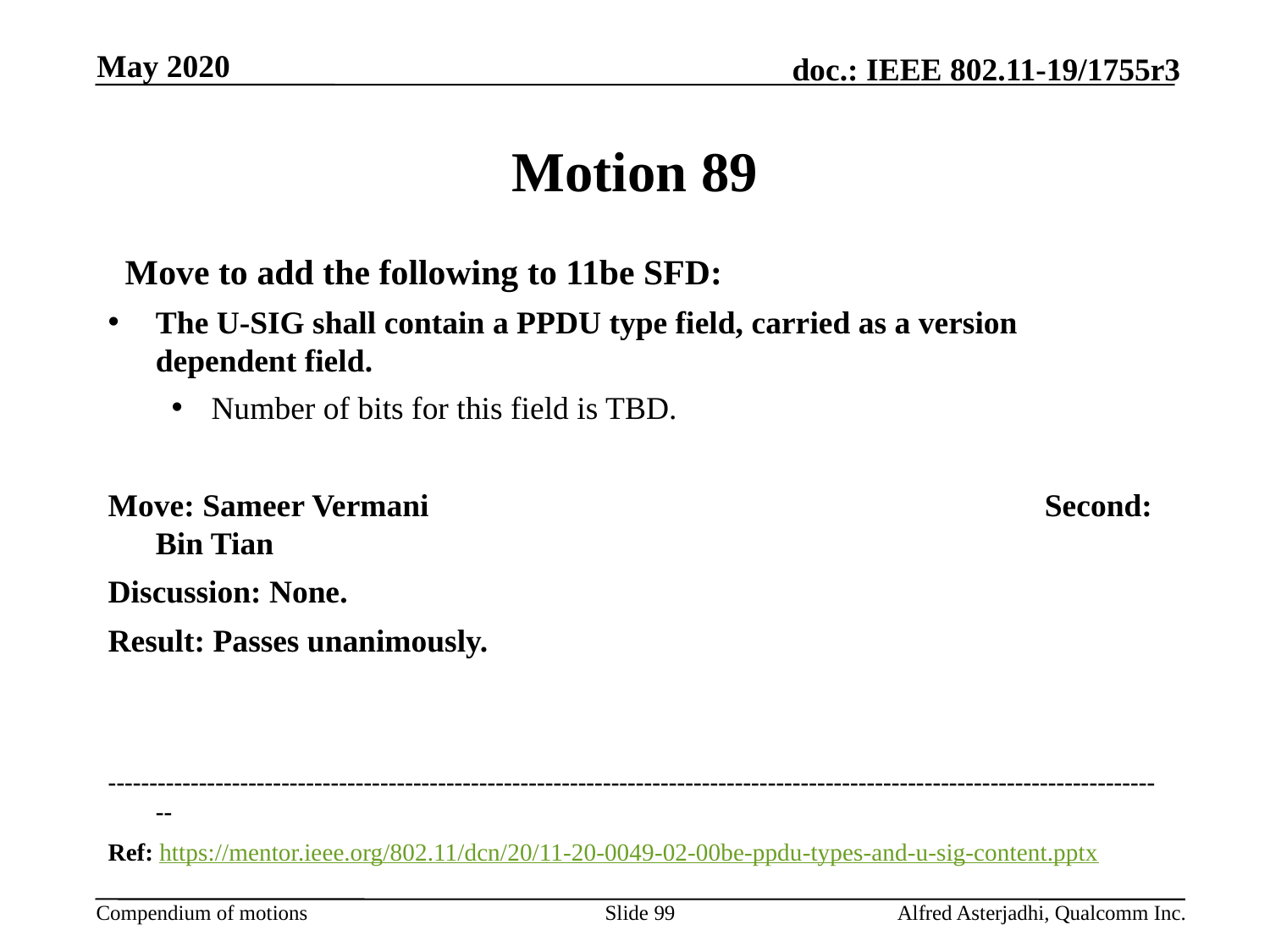

May 2020
# Motion 89
  Move to add the following to 11be SFD:
The U-SIG shall contain a PPDU type field, carried as a version dependent field.
Number of bits for this field is TBD.

Move: Sameer Vermani					Second: Bin Tian
Discussion: None.
Result: Passes unanimously.

---------------------------------------------------------------------------------------------------------------------------------
Ref: https://mentor.ieee.org/802.11/dcn/20/11-20-0049-02-00be-ppdu-types-and-u-sig-content.pptx

Slide 99
Alfred Asterjadhi, Qualcomm Inc.